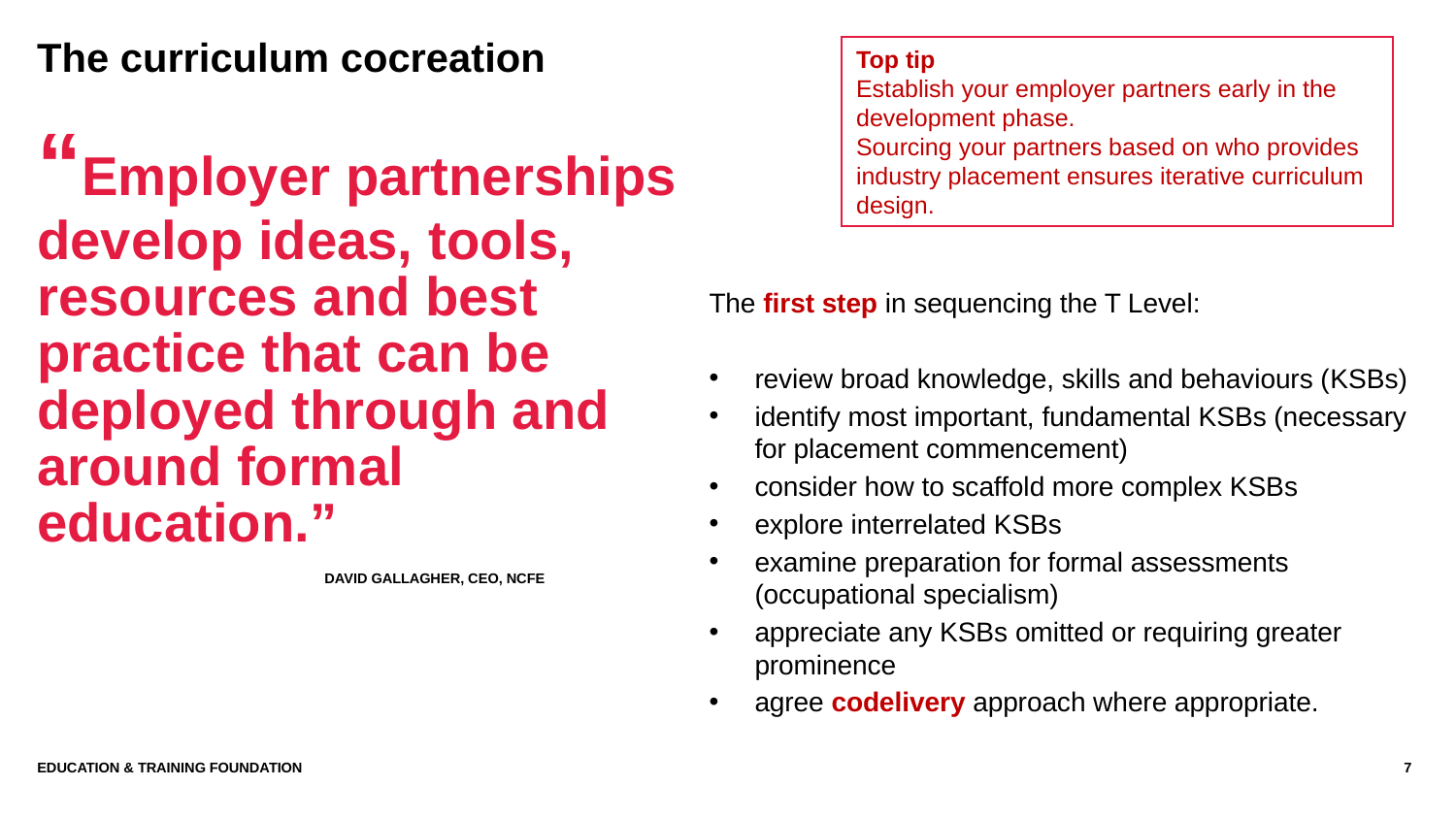

Top tip
Establish your employer partners early in the development phase.
Sourcing your partners based on who provides industry placement ensures iterative curriculum design.
# The curriculum cocreation
“Employer partnerships develop ideas, tools, resources and best practice that can be deployed through and around formal education.”
The first step in sequencing the T Level:

review broad knowledge, skills and behaviours (KSBs)
identify most important, fundamental KSBs (necessary for placement commencement)
consider how to scaffold more complex KSBs
explore interrelated KSBs
examine preparation for formal assessments (occupational specialism)
appreciate any KSBs omitted or requiring greater prominence
agree codelivery approach where appropriate.

David Gallagher, ceo, ncfe
Education & Training Foundation
7